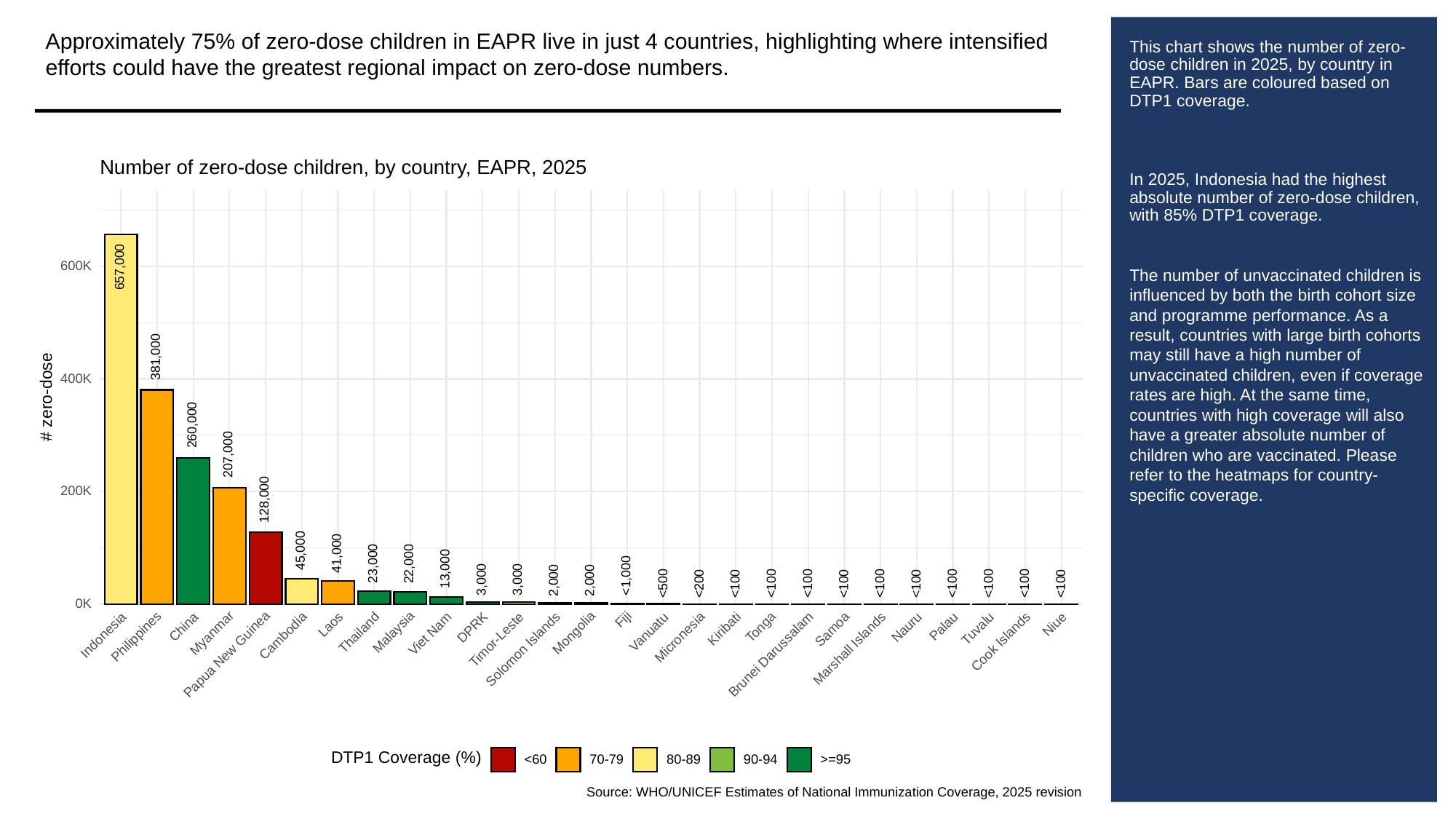

Approximately 75% of zero-dose children in EAPR live in just 4 countries, highlighting where intensified efforts could have the greatest regional impact on zero-dose numbers.
# This chart shows the number of zero-dose children in 2025, by country in EAPR. Bars are coloured based on DTP1 coverage.

In 2025, Indonesia had the highest absolute number of zero-dose children, with 85% DTP1 coverage.

The number of unvaccinated children is influenced by both the birth cohort size and programme performance. As a result, countries with large birth cohorts may still have a high number of unvaccinated children, even if coverage rates are high. At the same time, countries with high coverage will also have a greater absolute number of children who are vaccinated. Please refer to the heatmaps for country-specific coverage.

Number of zero-dose children, by country, EAPR, 2025

600K
657,000

381,000
400K

# zero-dose
260,000

207,000

200K

128,000

45,000
41,000

23,000
22,000
13,000
<1,000
3,000
3,000
2,000
2,000

<500
<200
<100
<100
<100
<100
<100
<100
<100
<100
<100
<100

0K

Fiji
Niue
Laos
Tonga
Palau
China
Nauru
DPRK
Tuvalu
Kiribati
Samoa
Malaysia
Mongolia
Myanmar
Vanuatu
Thailand
Viet Nam
Indonesia
Philippines
Cambodia
Micronesia
Timor-Leste
Cook Islands
Marshall Islands
Solomon Islands
Papua New Guinea
Brunei Darussalam

DTP1 Coverage (%)
<60
70-79
80-89
90-94
>=95
Source: WHO/UNICEF Estimates of National Immunization Coverage, 2025 revision